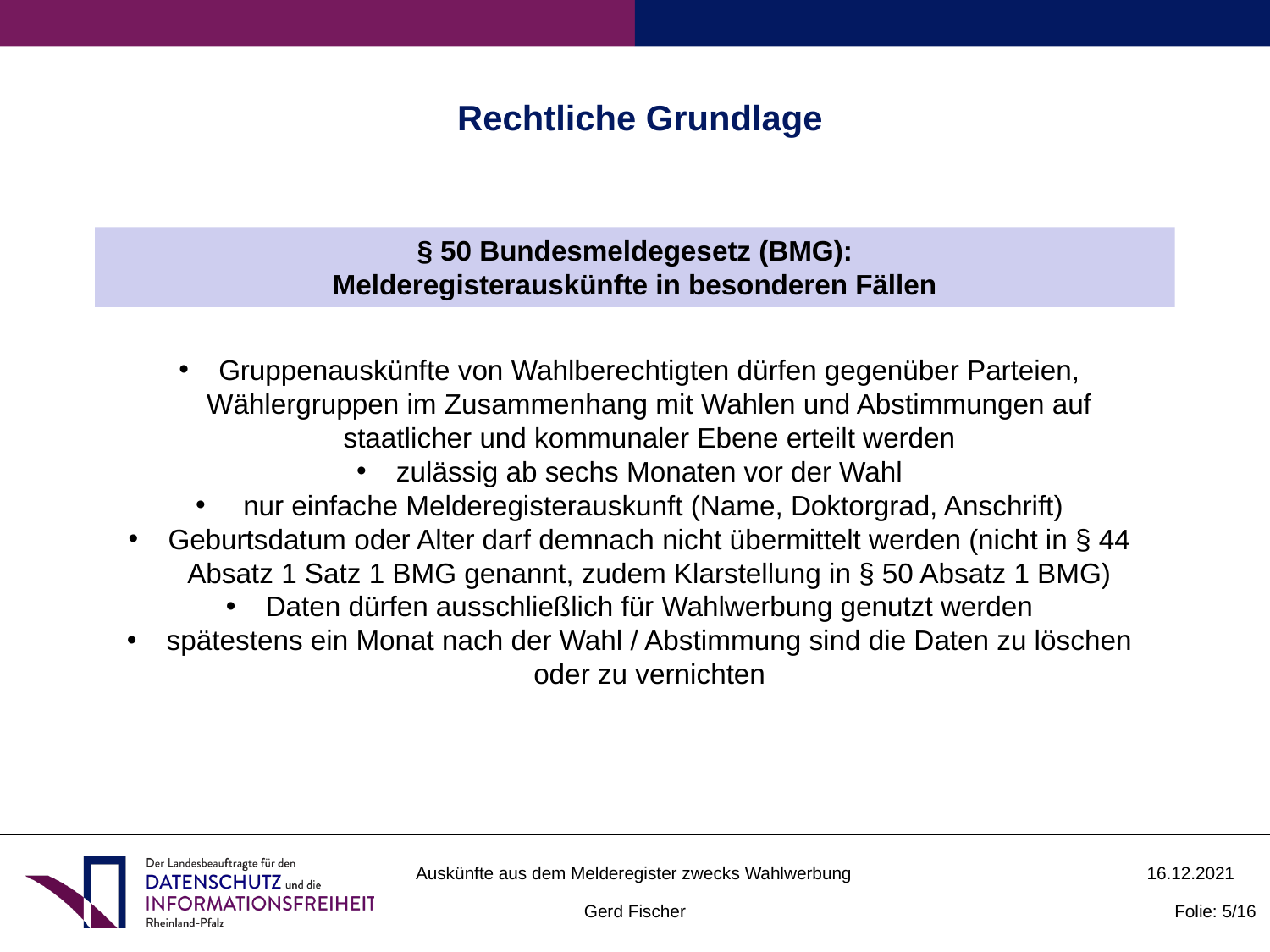

Rechtliche Grundlage
§ 50 Bundesmeldegesetz (BMG):
Melderegisterauskünfte in besonderen Fällen
Gruppenauskünfte von Wahlberechtigten dürfen gegenüber Parteien, Wählergruppen im Zusammenhang mit Wahlen und Abstimmungen auf staatlicher und kommunaler Ebene erteilt werden
zulässig ab sechs Monaten vor der Wahl
 nur einfache Melderegisterauskunft (Name, Doktorgrad, Anschrift)
Geburtsdatum oder Alter darf demnach nicht übermittelt werden (nicht in § 44 Absatz 1 Satz 1 BMG genannt, zudem Klarstellung in § 50 Absatz 1 BMG)
Daten dürfen ausschließlich für Wahlwerbung genutzt werden
spätestens ein Monat nach der Wahl / Abstimmung sind die Daten zu löschen oder zu vernichten